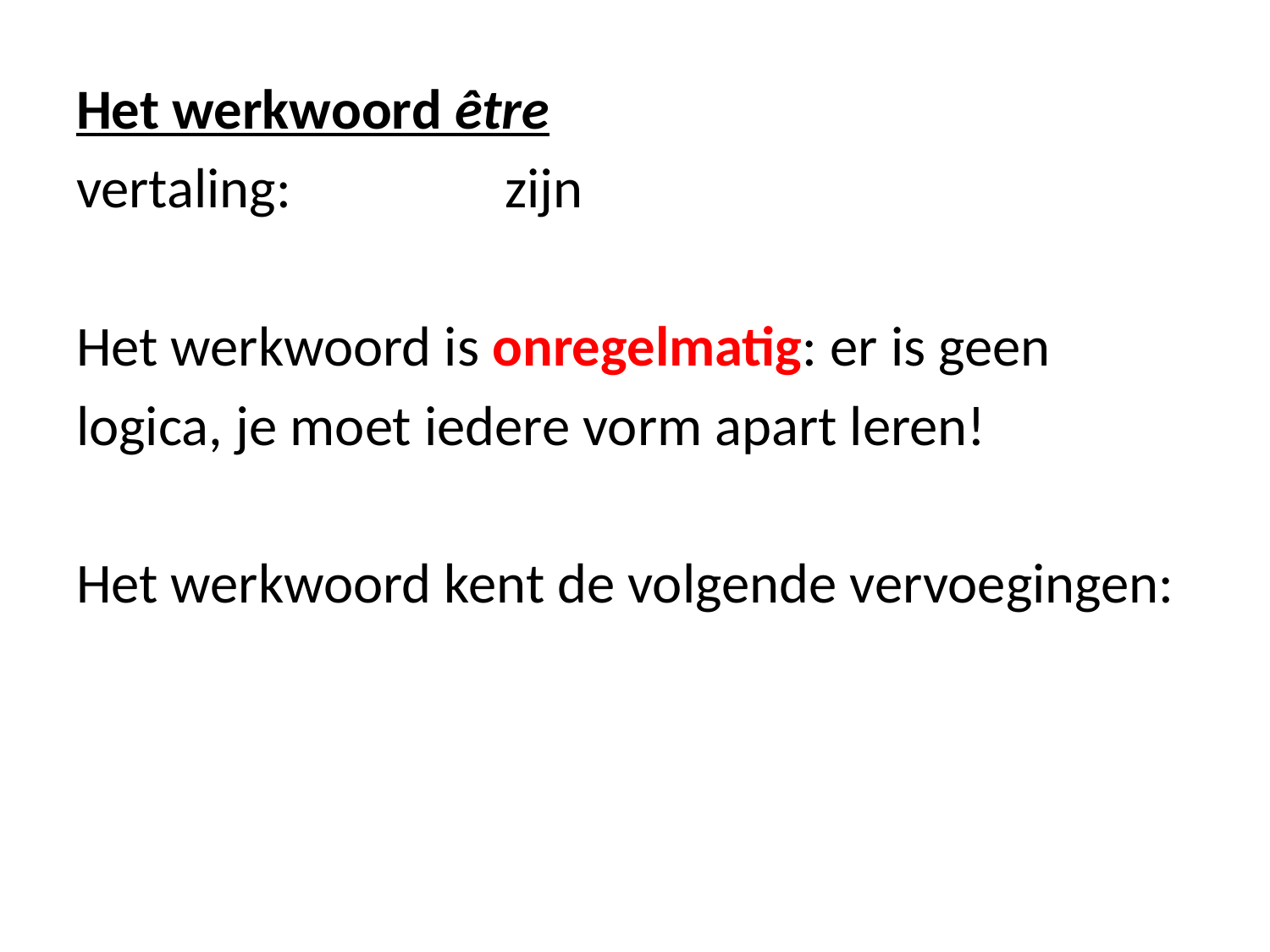

Het werkwoord être
vertaling:		zijn

Het werkwoord is onregelmatig: er is geen
logica, je moet iedere vorm apart leren!

Het werkwoord kent de volgende vervoegingen: